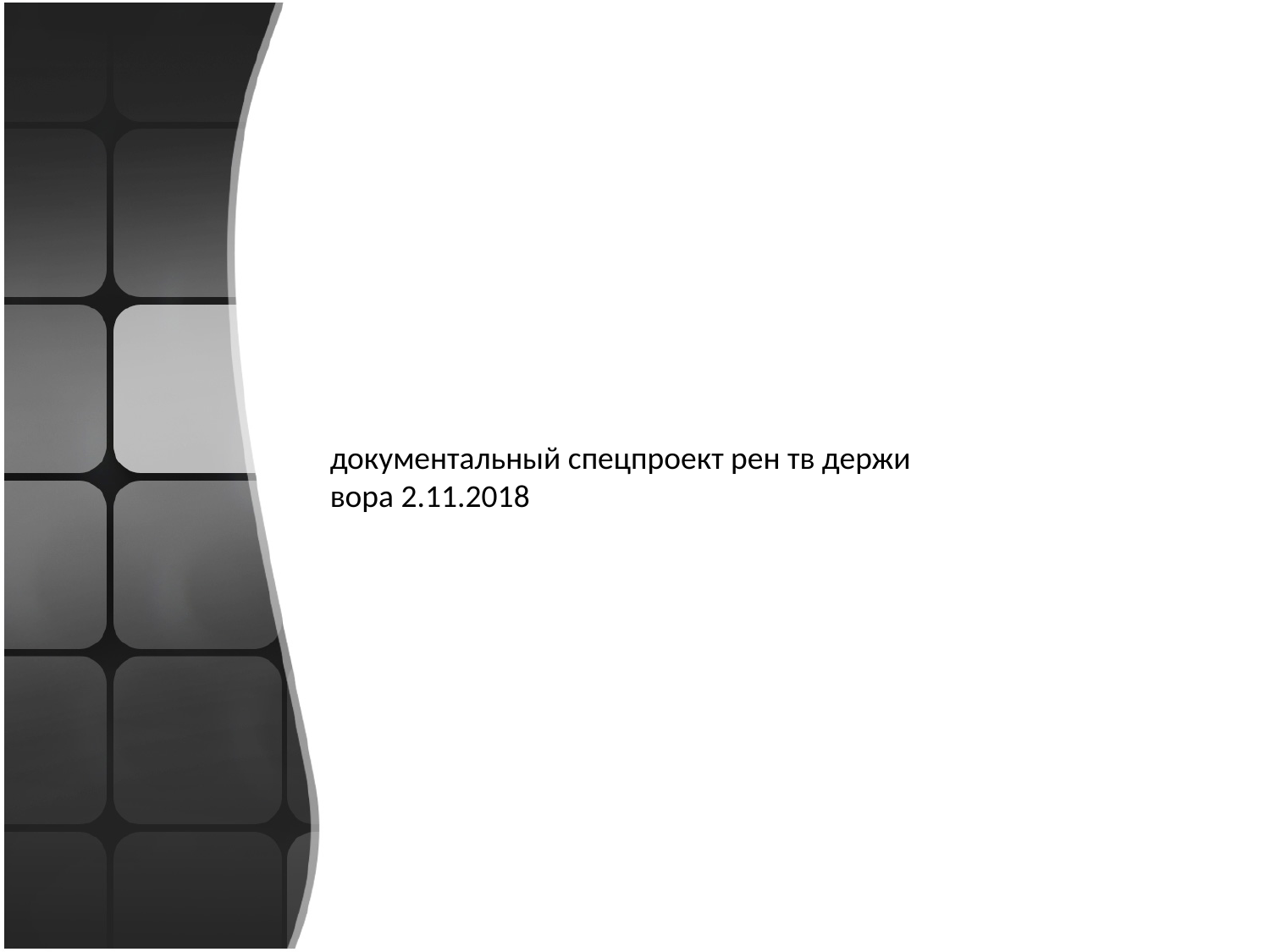

документальный спецпроект рен тв держи вора 2.11.2018